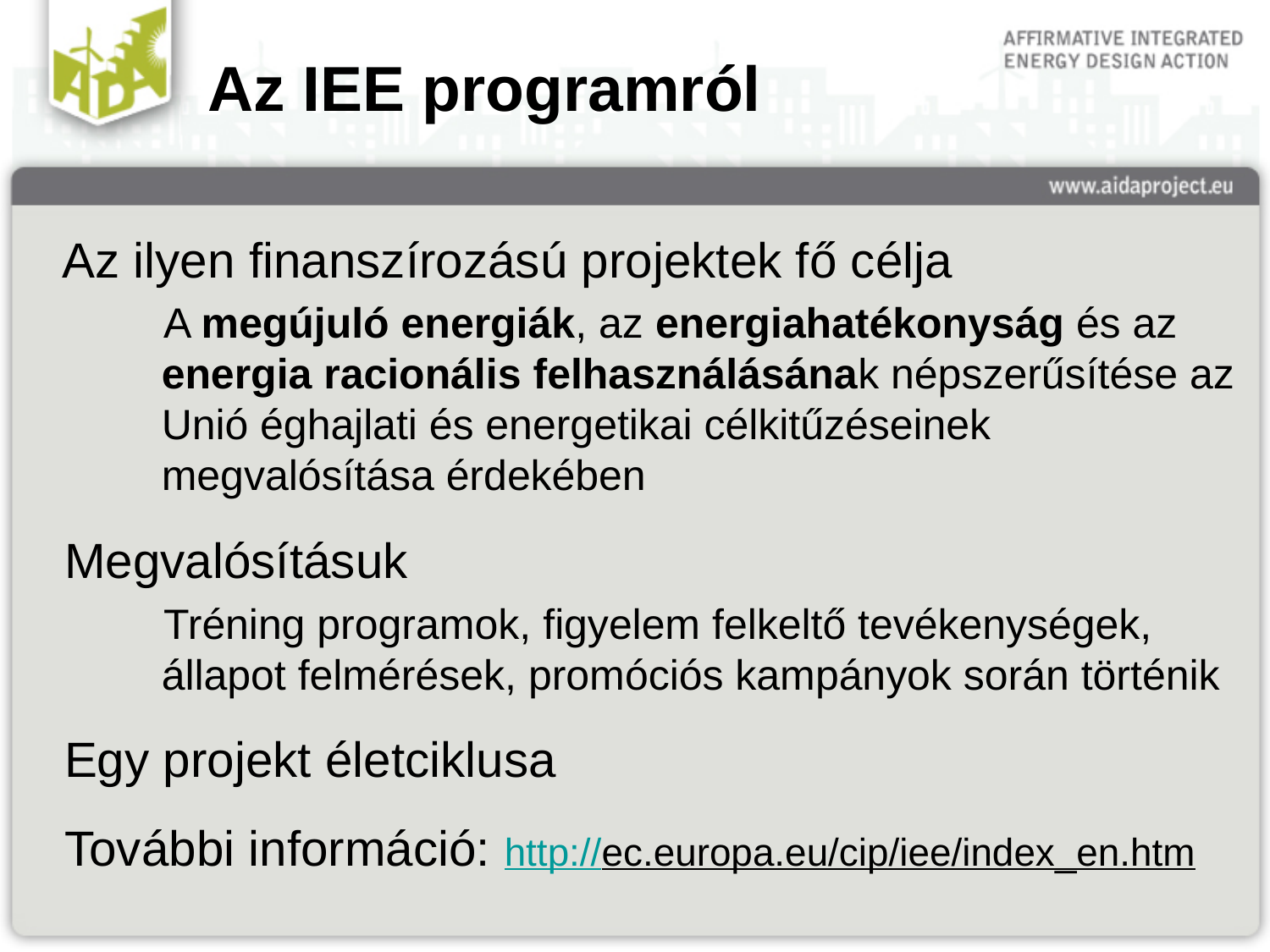

# Az IEE programról
Az ilyen finanszírozású projektek fő célja
A megújuló energiák, az energiahatékonyság és az energia racionális felhasználásának népszerűsítése az Unió éghajlati és energetikai célkitűzéseinek megvalósítása érdekében

Megvalósításuk
Tréning programok, figyelem felkeltő tevékenységek, állapot felmérések, promóciós kampányok során történik

Egy projekt életciklusa

További információ: http://ec.europa.eu/cip/iee/index_en.htm